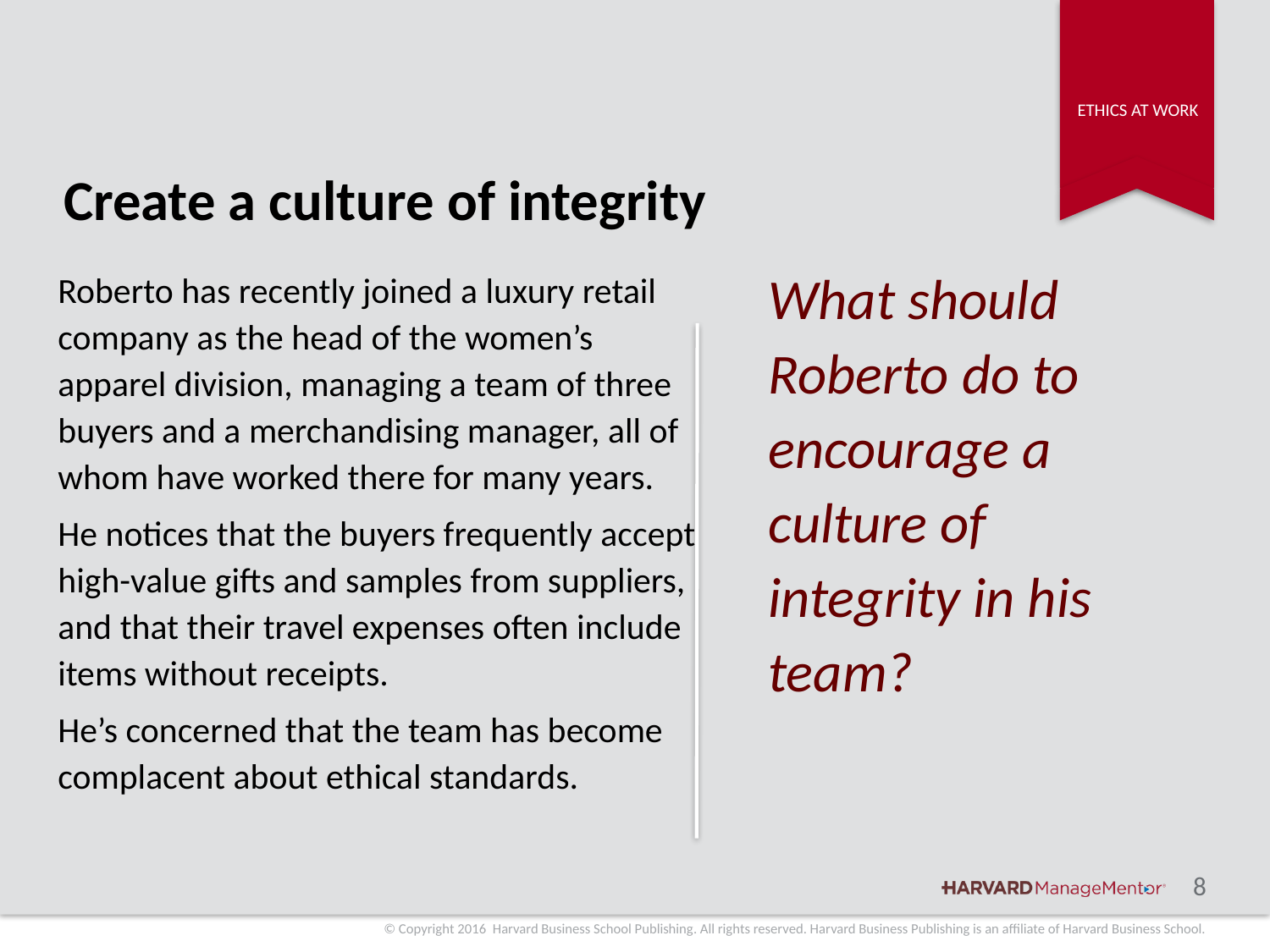

# Create a culture of integrity
Roberto has recently joined a luxury retail company as the head of the women’s apparel division, managing a team of three buyers and a merchandising manager, all of whom have worked there for many years.
He notices that the buyers frequently accept high-value gifts and samples from suppliers, and that their travel expenses often include items without receipts.
He’s concerned that the team has become complacent about ethical standards.
What should Roberto do to encourage a culture of integrity in his team?